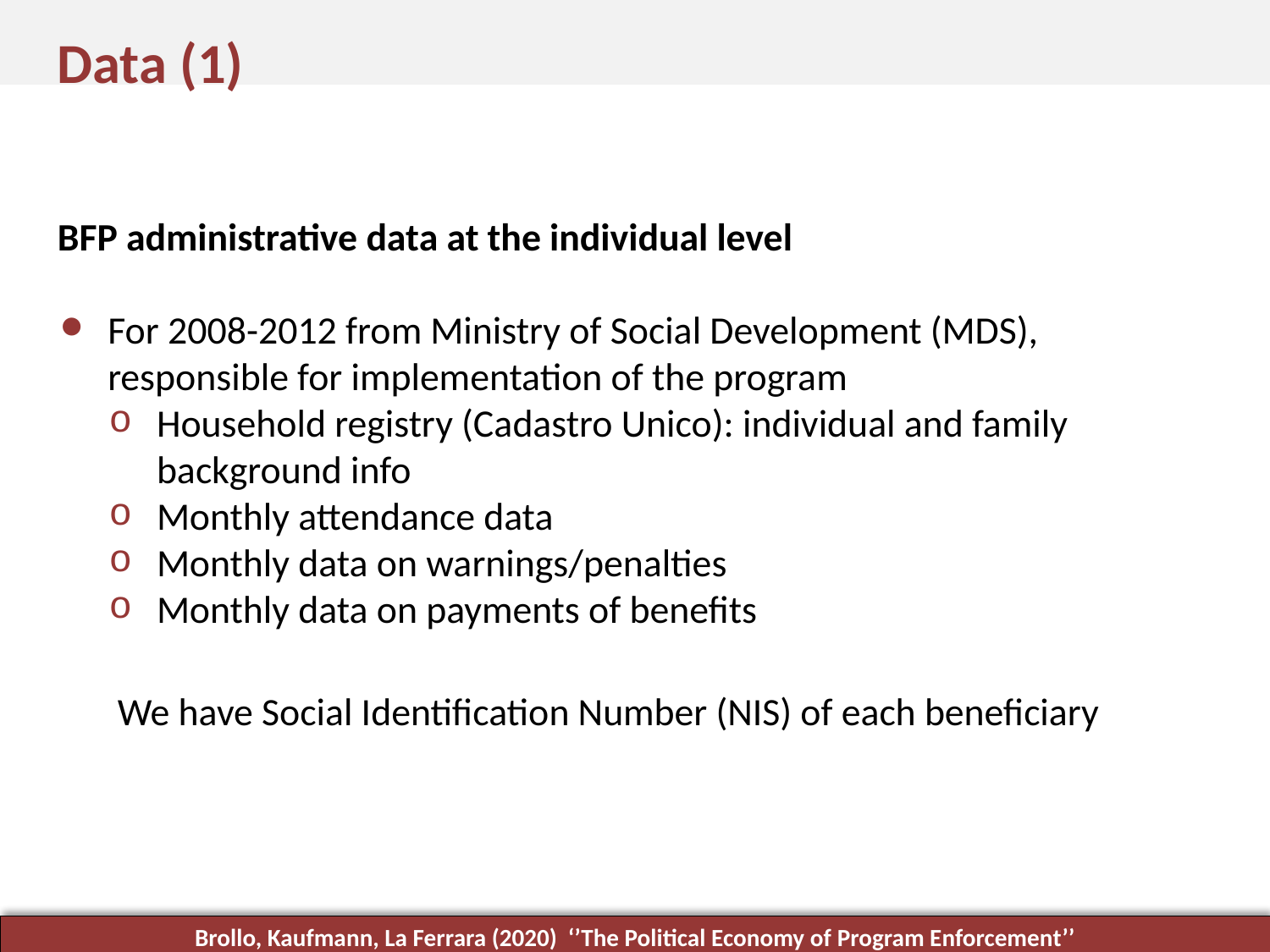

Data (1)
BFP administrative data at the individual level

For 2008-2012 from Ministry of Social Development (MDS), responsible for implementation of the program
Household registry (Cadastro Unico): individual and family background info
Monthly attendance data
Monthly data on warnings/penalties
Monthly data on payments of benefits

We have Social Identification Number (NIS) of each beneficiary
Brollo, Kaufmann, La Ferrara (2020)  ‘’The Political Economy of Program Enforcement’’